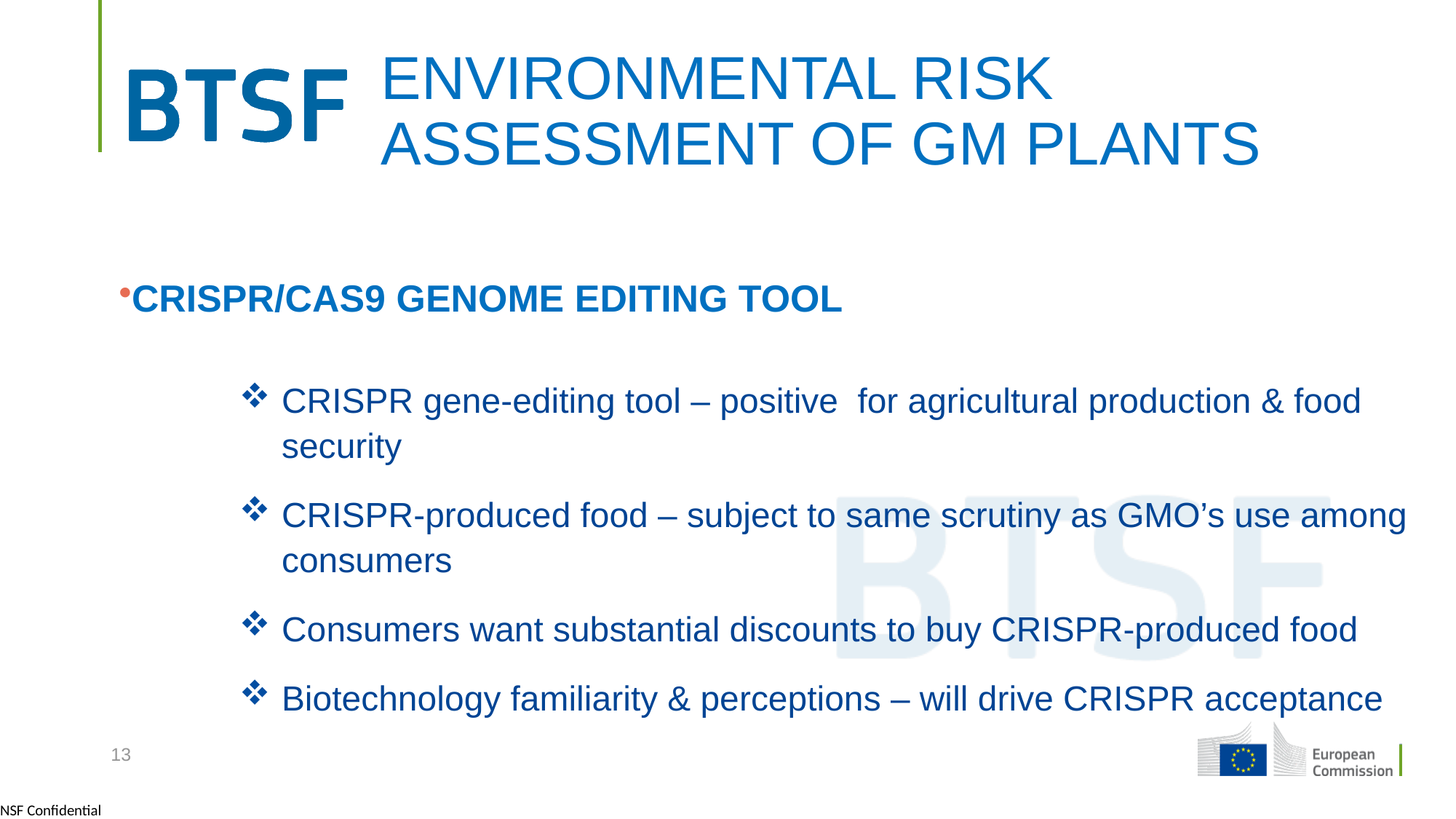

# ENVIRONMENTAL RISK ASSESSMENT OF GM PLANTS

CRISPR/CAS9 GENOME EDITING TOOL

CRISPR gene-editing tool – positive  for agricultural production & food security
CRISPR-produced food – subject to same scrutiny as GMO’s use among consumers
Consumers want substantial discounts to buy CRISPR-produced food
Biotechnology familiarity & perceptions – will drive CRISPR acceptance

13